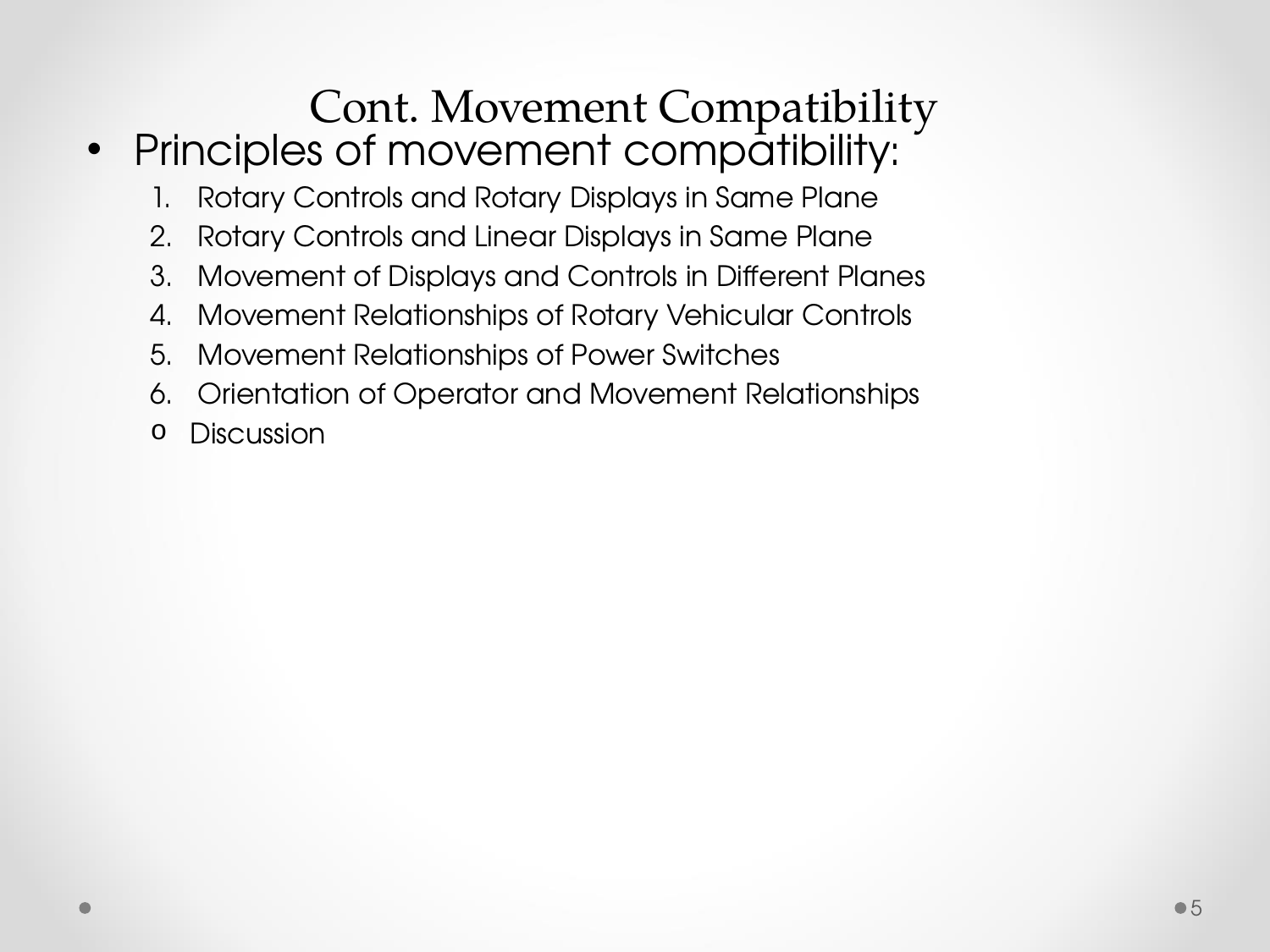

# Cont. Movement Compatibility

Principles of movement compatibility:
Rotary Controls and Rotary Displays in Same Plane
Rotary Controls and Linear Displays in Same Plane
Movement of Displays and Controls in Different Planes
Movement Relationships of Rotary Vehicular Controls
Movement Relationships of Power Switches
Orientation of Operator and Movement Relationships
Discussion
5